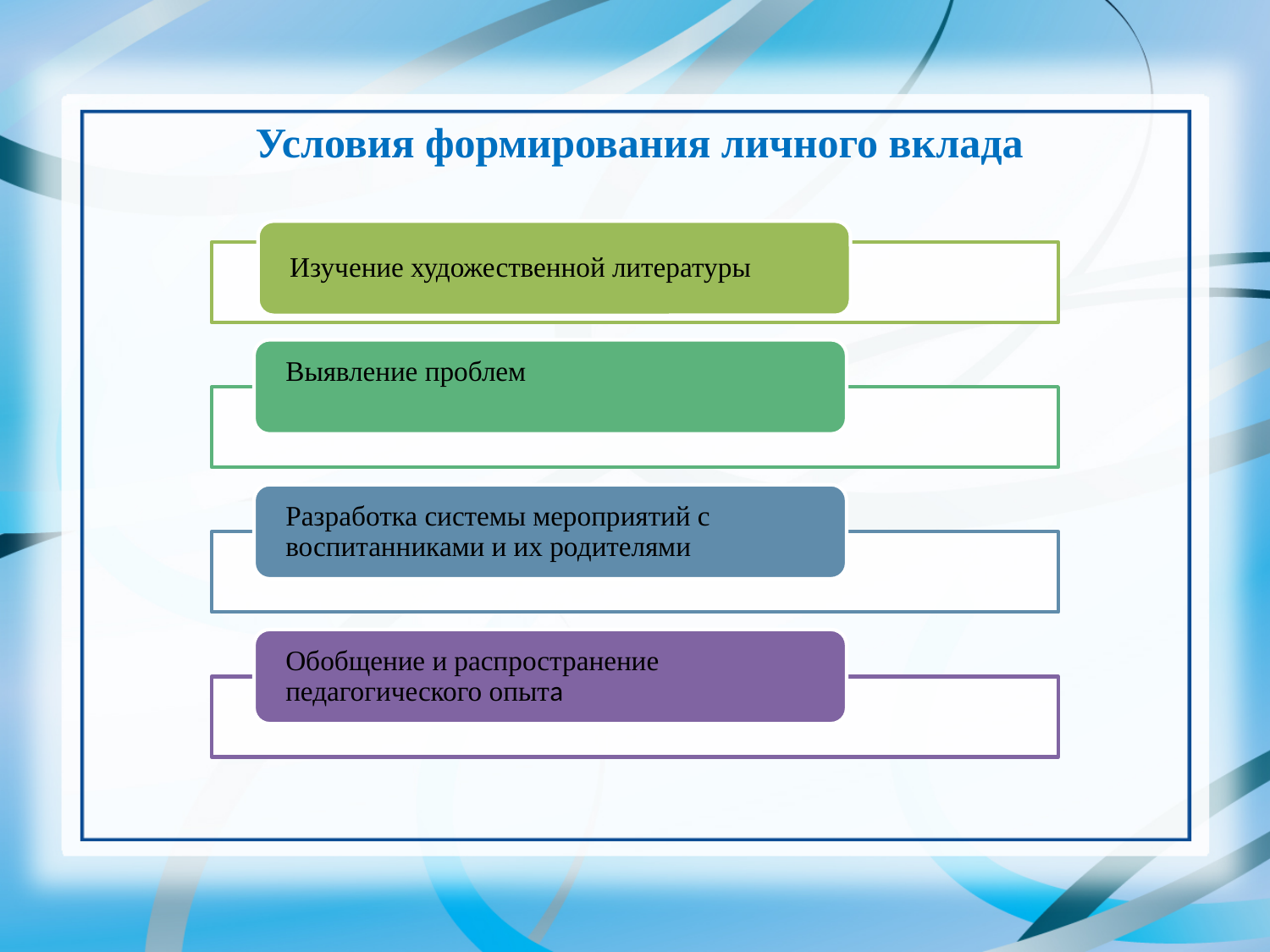

Условия формирования личного вклада
Изучение художественной литературы
Выявление проблем

Разработка системы мероприятий с воспитанниками и их родителями
Обобщение и распространение педагогического опыта